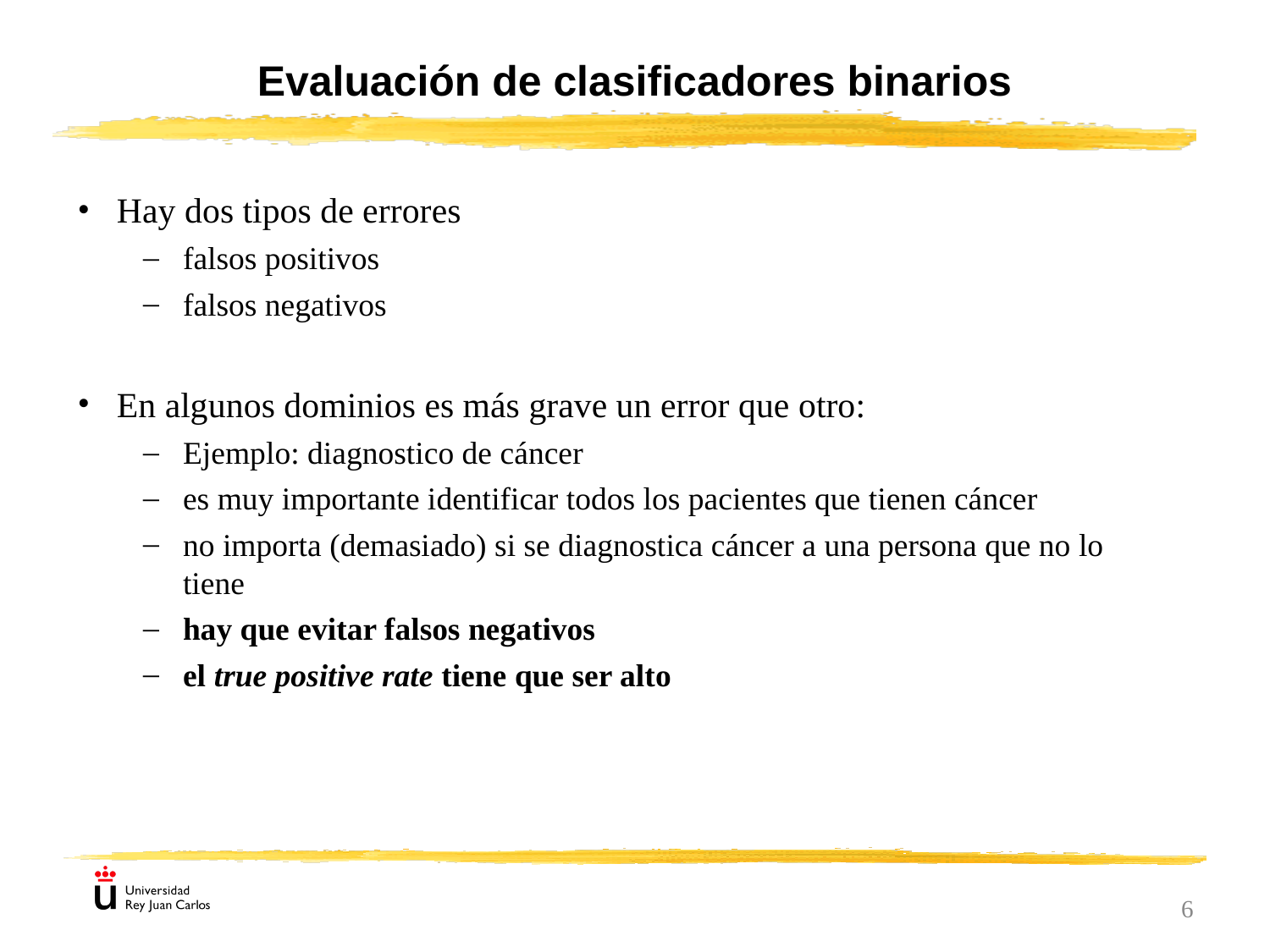

Evaluación de clasificadores binarios
Hay dos tipos de errores
falsos positivos
falsos negativos

En algunos dominios es más grave un error que otro:
Ejemplo: diagnostico de cáncer
es muy importante identificar todos los pacientes que tienen cáncer
no importa (demasiado) si se diagnostica cáncer a una persona que no lo tiene
hay que evitar falsos negativos
el true positive rate tiene que ser alto

6